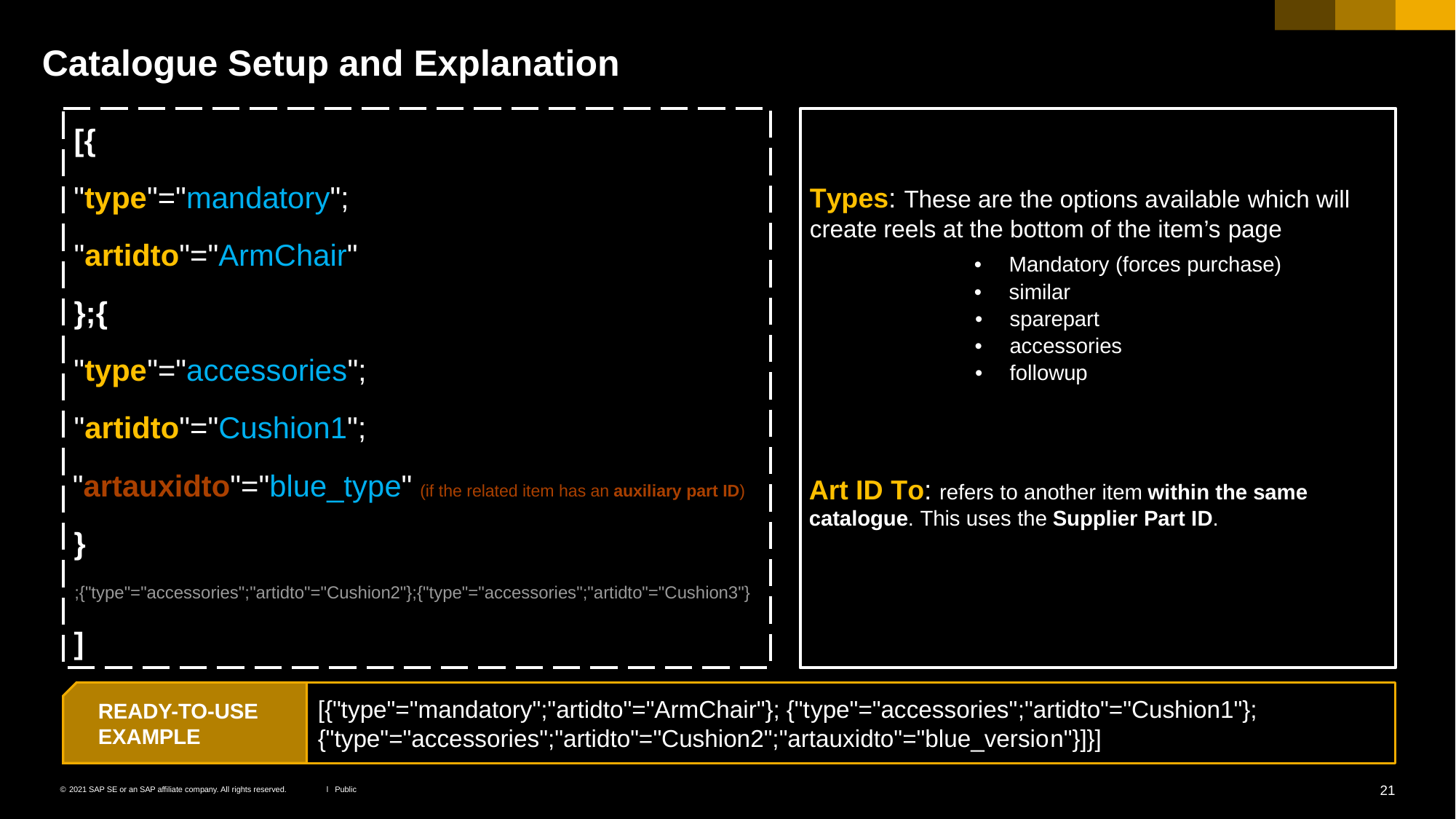

Catalogue Setup and Explanation

[{
"type"="mandatory";
Types:These are the options available which will
create reels at the bottom of the item’s page
"artidto"="ArmChair"
•	Mandatory (forces purchase)
•	similar
};{
•	sparepart
•	accessories
"type"="accessories";
•	followup
"artidto"="Cushion1";
"artauxidto"="blue_type"(if the related item has anauxiliary part ID)
Art ID To:refers to another itemwithin the same
catalogue. This uses theSupplier Part ID.
}
;{"type"="accessories";"artidto"="Cushion2"};{"type"="accessories";"artidto"="Cushion3"}
]

[{"type"="mandatory";"artidto"="ArmChair"}; {"type"="accessories";"artidto"="Cushion1"};
{"type"="accessories";"artidto"="Cushion2";"artauxidto"="blue_version"}]}]
READY-TO-USE
EXAMPLE
©2021 SAP SE or an SAP affiliate company. All rights reserved.	ǀ	Public	21